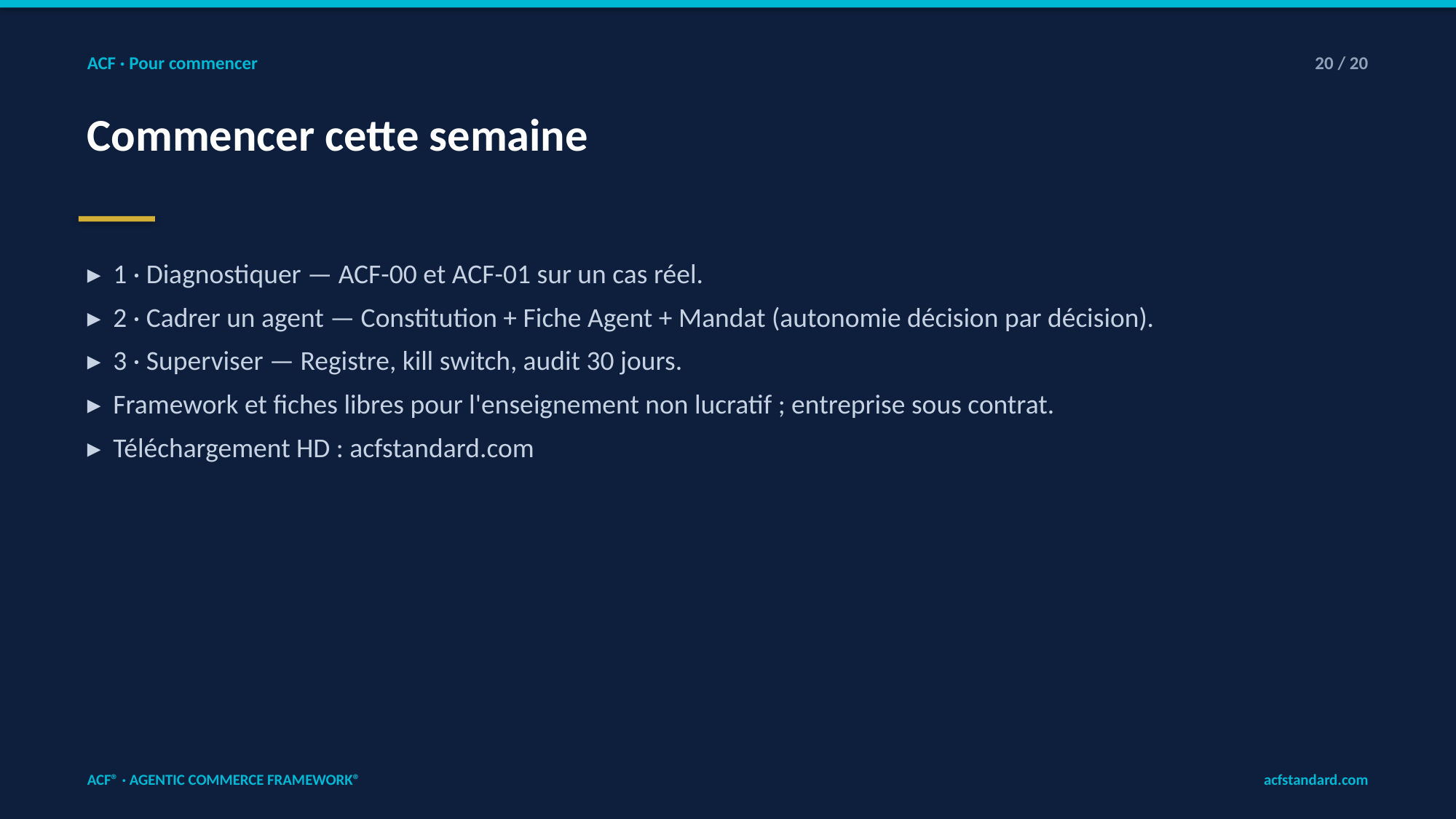

ACF · Pour commencer
20 / 20
Commencer cette semaine

▸  1 · Diagnostiquer — ACF-00 et ACF-01 sur un cas réel.
▸  2 · Cadrer un agent — Constitution + Fiche Agent + Mandat (autonomie décision par décision).
▸  3 · Superviser — Registre, kill switch, audit 30 jours.
▸  Framework et fiches libres pour l'enseignement non lucratif ; entreprise sous contrat.
▸  Téléchargement HD : acfstandard.com
ACF® · AGENTIC COMMERCE FRAMEWORK®
acfstandard.com